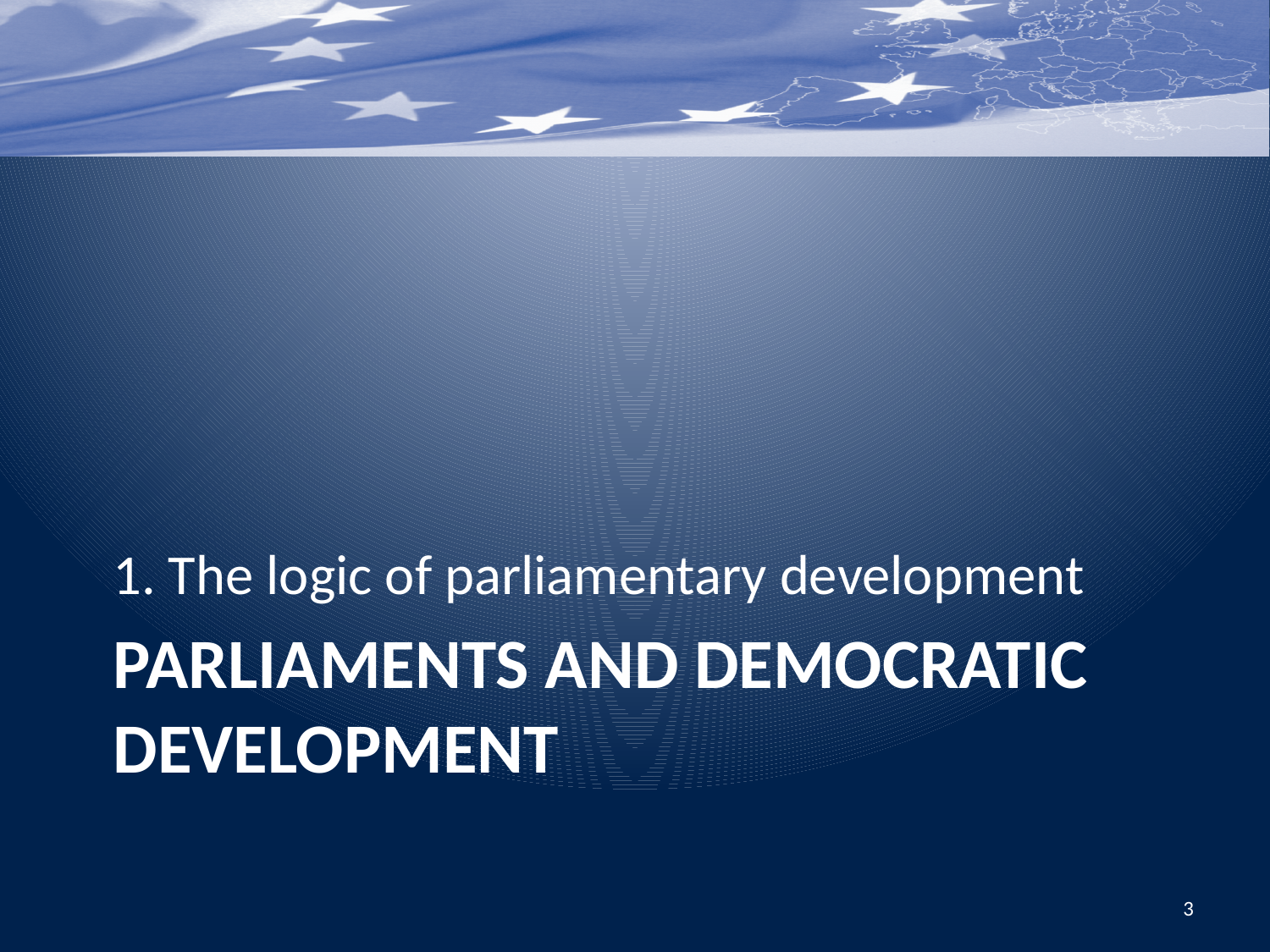

1. The logic of parliamentary development
# Parliaments and democratic develoPment
3